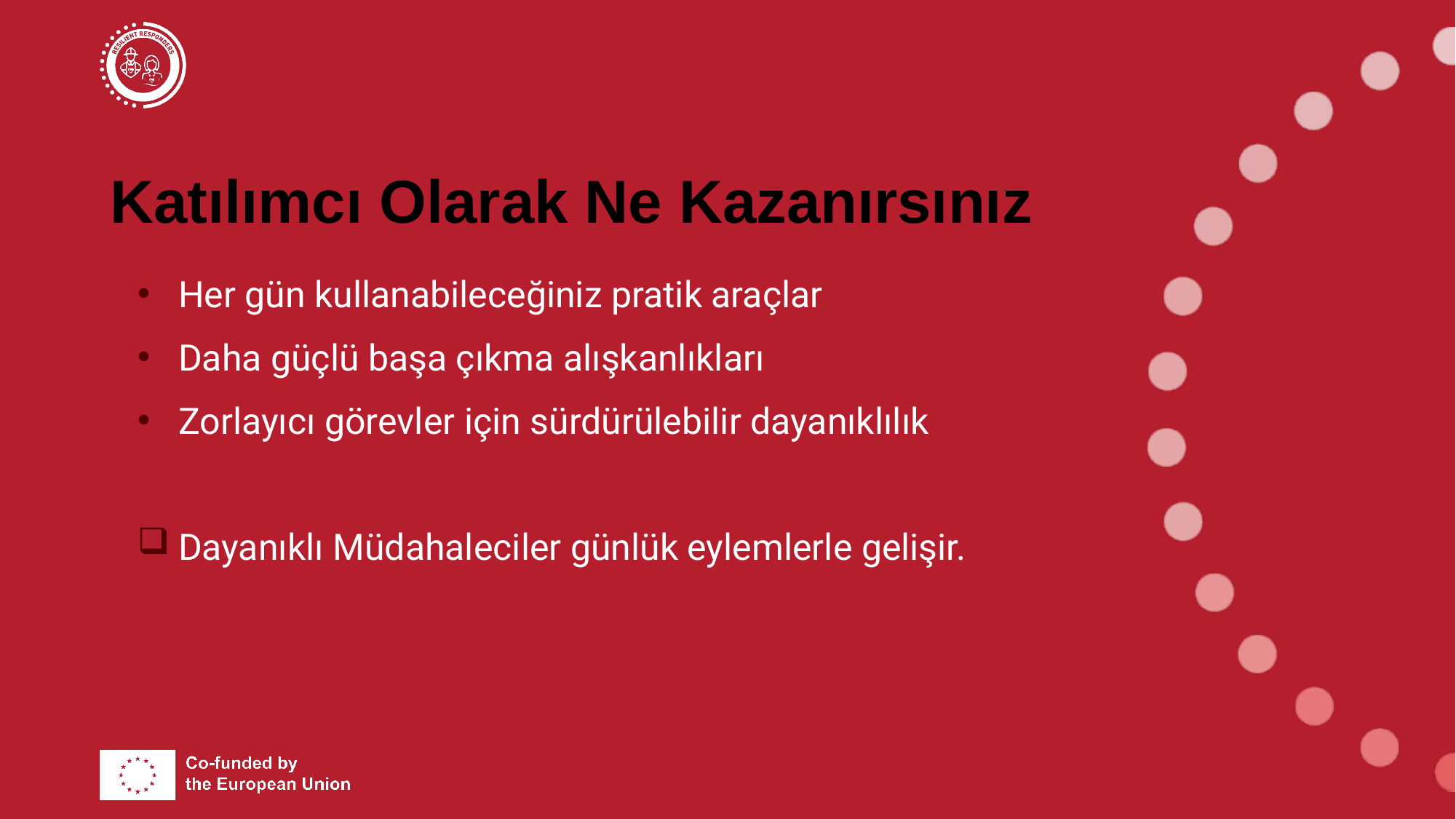

# Katılımcı Olarak Ne Kazanırsınız
Her gün kullanabileceğiniz pratik araçlar
Daha güçlü başa çıkma alışkanlıkları
Zorlayıcı görevler için sürdürülebilir dayanıklılık

Dayanıklı Müdahaleciler günlük eylemlerle gelişir.